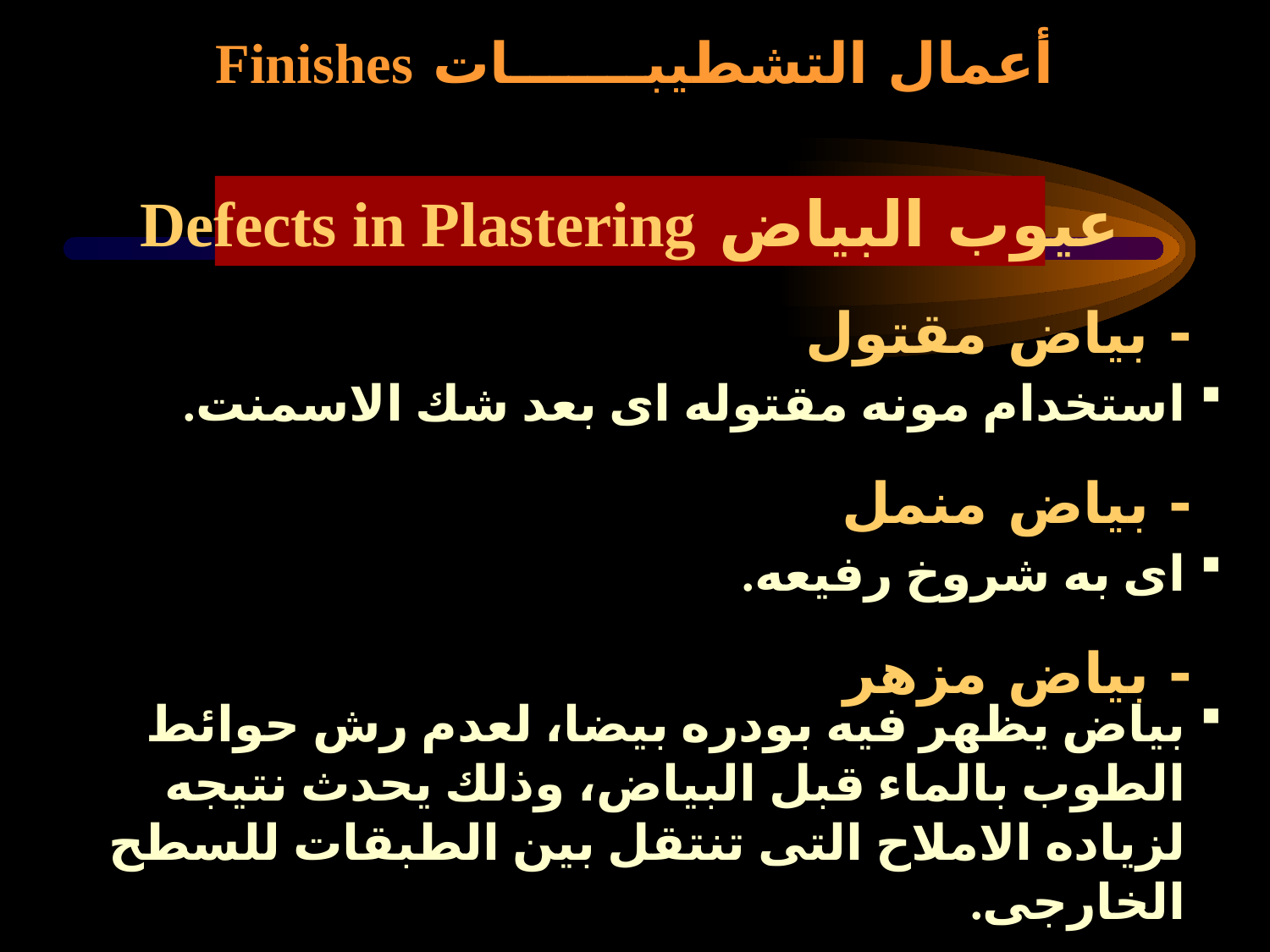

أعمال التشطيبـــــــات Finishes
عيوب البياض Defects in Plastering
- بياض مقتول
استخدام مونه مقتوله اى بعد شك الاسمنت.
- بياض منمل
اى به شروخ رفيعه.
- بياض مزهر
بياض يظهر فيه بودره بيضا، لعدم رش حوائط الطوب بالماء قبل البياض، وذلك يحدث نتيجه لزياده الاملاح التى تنتقل بين الطبقات للسطح الخارجى.